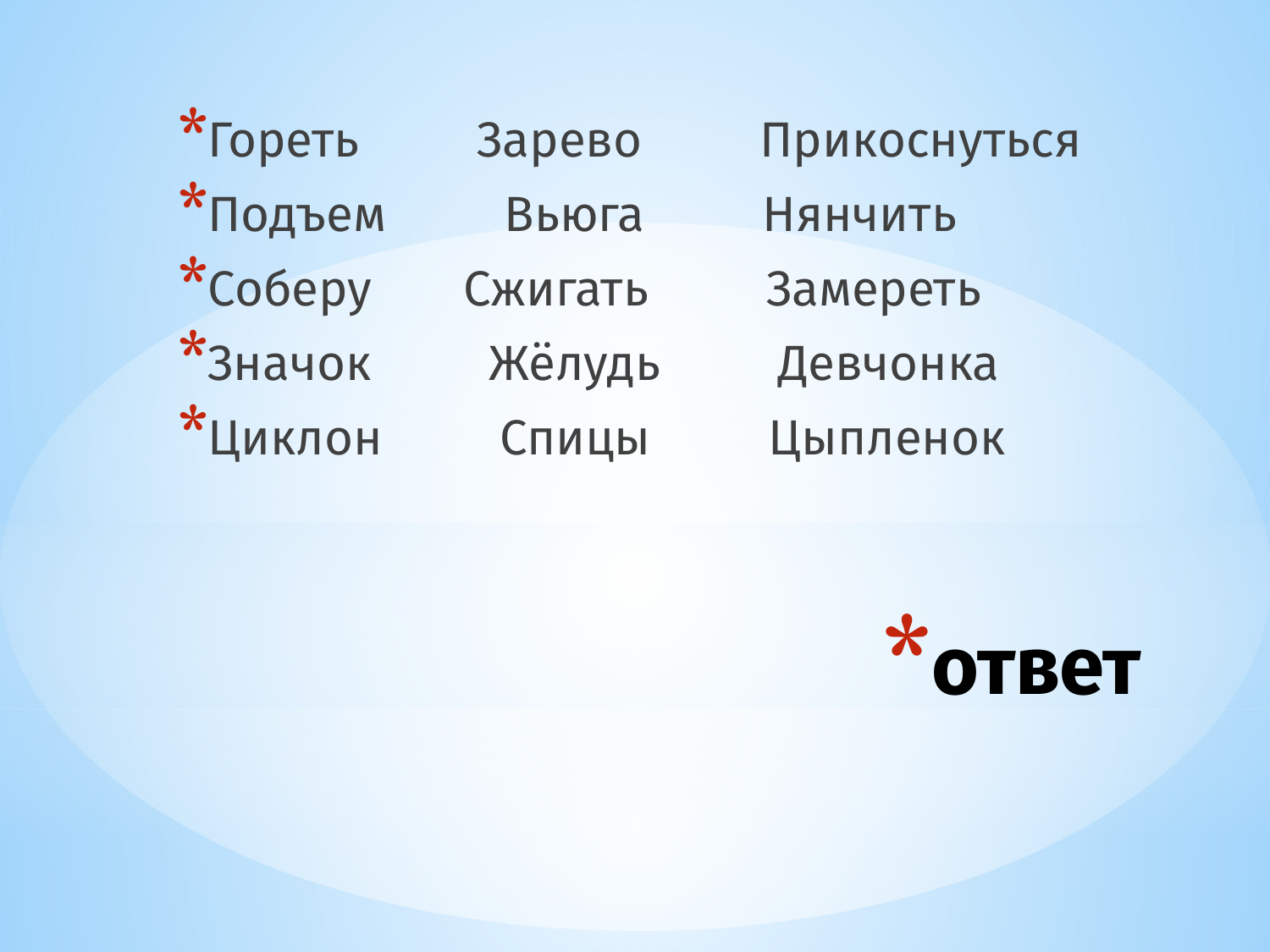

Гореть         Зарево         Прикоснуться
Подъем         Вьюга         Нянчить
Соберу       Сжигать         Замереть
Значок         Жёлудь         Девчонка
Циклон         Спицы         Цыпленок
# ответ